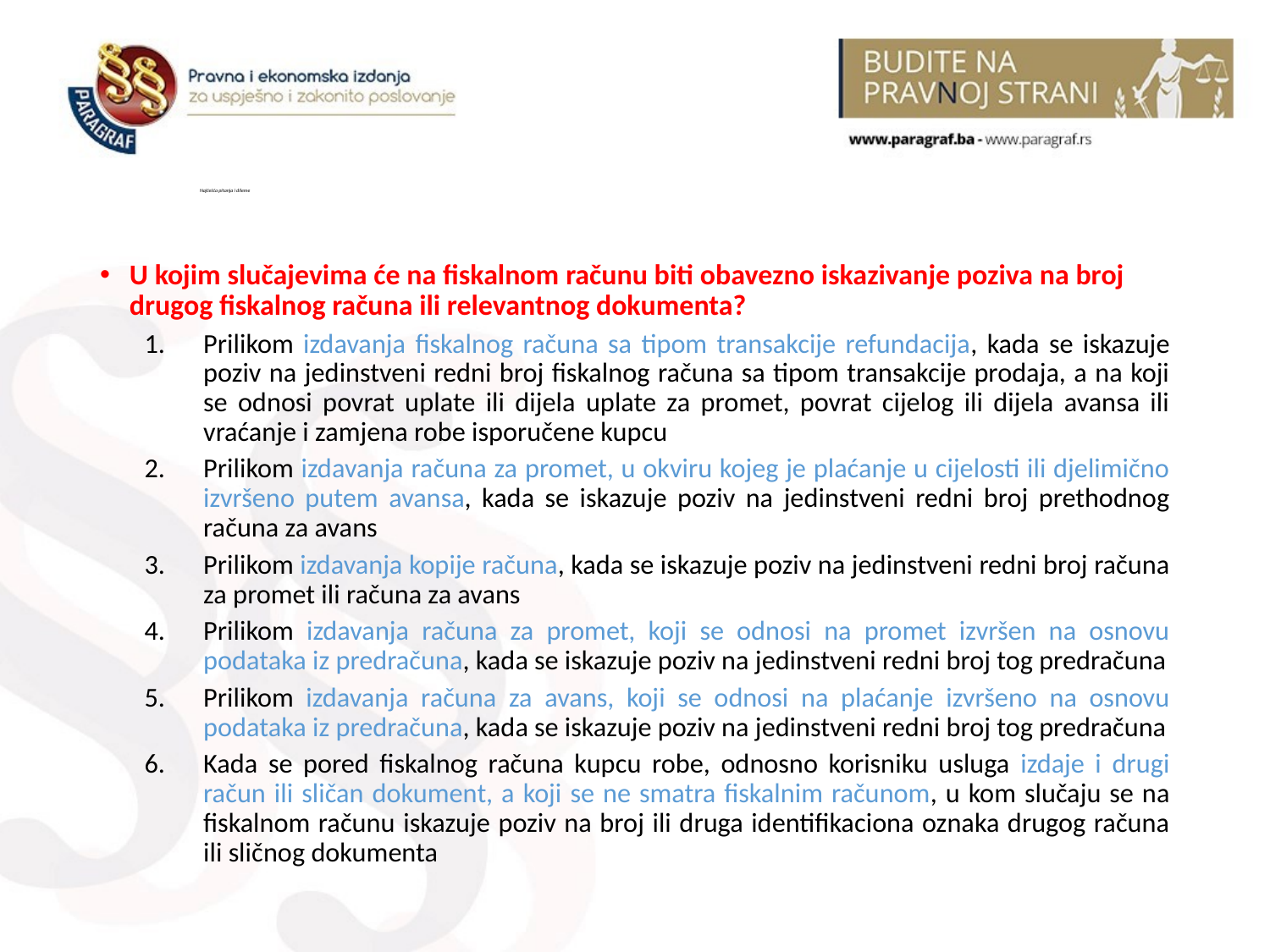

# Najčešća pitanja i dileme
U kojim slučajevima će na fiskalnom računu biti obavezno iskazivanje poziva na broj drugog fiskalnog računa ili relevantnog dokumenta?
Prilikom izdavanja fiskalnog računa sa tipom transakcije refundacija, kada se iskazuje poziv na jedinstveni redni broj fiskalnog računa sa tipom transakcije prodaja, a na koji se odnosi povrat uplate ili dijela uplate za promet, povrat cijelog ili dijela avansa ili vraćanje i zamjena robe isporučene kupcu
Prilikom izdavanja računa za promet, u okviru kojeg je plaćanje u cijelosti ili djelimično izvršeno putem avansa, kada se iskazuje poziv na jedinstveni redni broj prethodnog računa za avans
Prilikom izdavanja kopije računa, kada se iskazuje poziv na jedinstveni redni broj računa za promet ili računa za avans
Prilikom izdavanja računa za promet, koji se odnosi na promet izvršen na osnovu podataka iz predračuna, kada se iskazuje poziv na jedinstveni redni broj tog predračuna
Prilikom izdavanja računa za avans, koji se odnosi na plaćanje izvršeno na osnovu podataka iz predračuna, kada se iskazuje poziv na jedinstveni redni broj tog predračuna
Kada se pored fiskalnog računa kupcu robe, odnosno korisniku usluga izdaje i drugi račun ili sličan dokument, a koji se ne smatra fiskalnim računom, u kom slučaju se na fiskalnom računu iskazuje poziv na broj ili druga identifikaciona oznaka drugog računa ili sličnog dokumenta